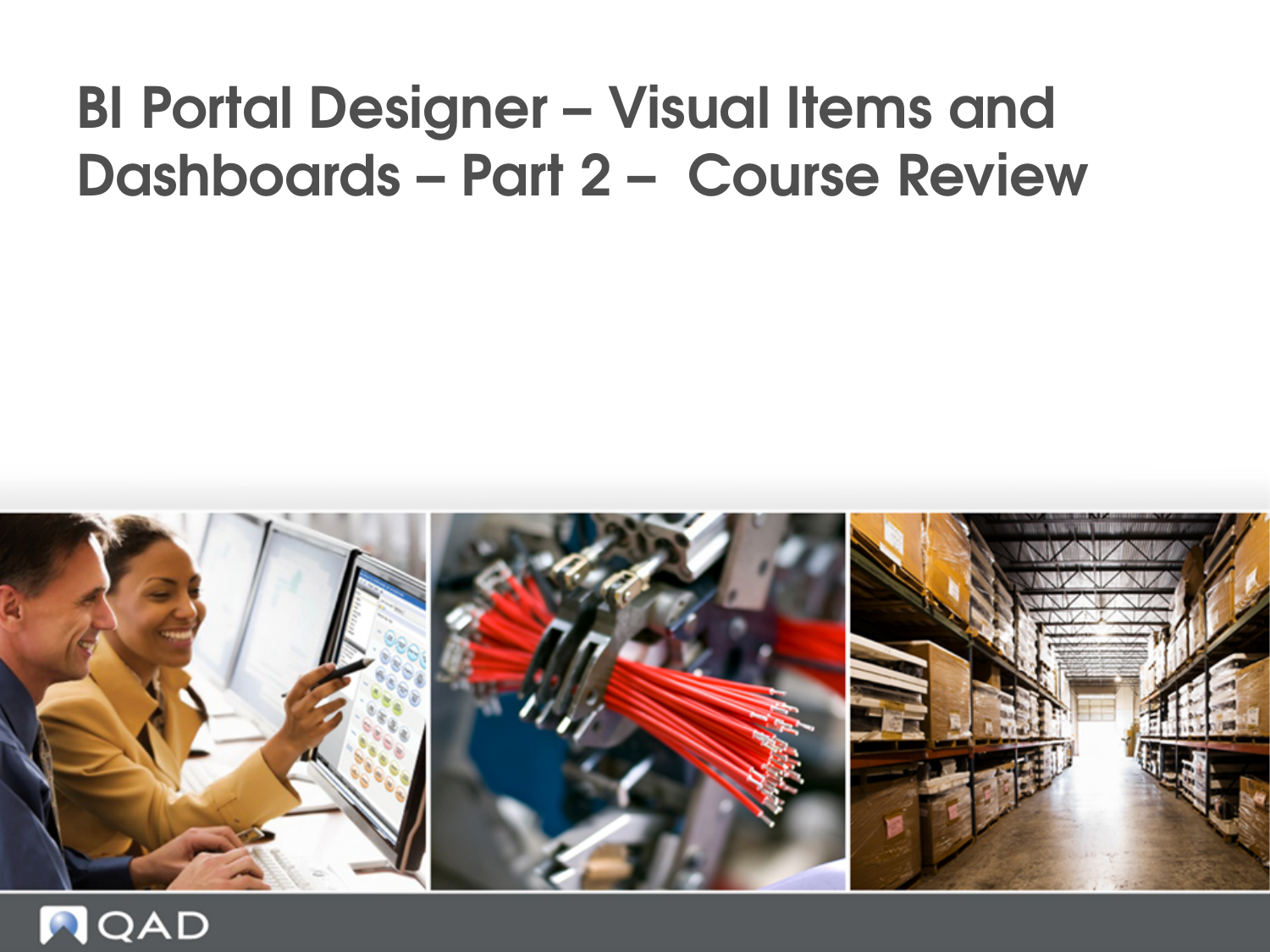

# BI Portal Designer – Visual Items and Dashboards – Part 2 –  Course Review